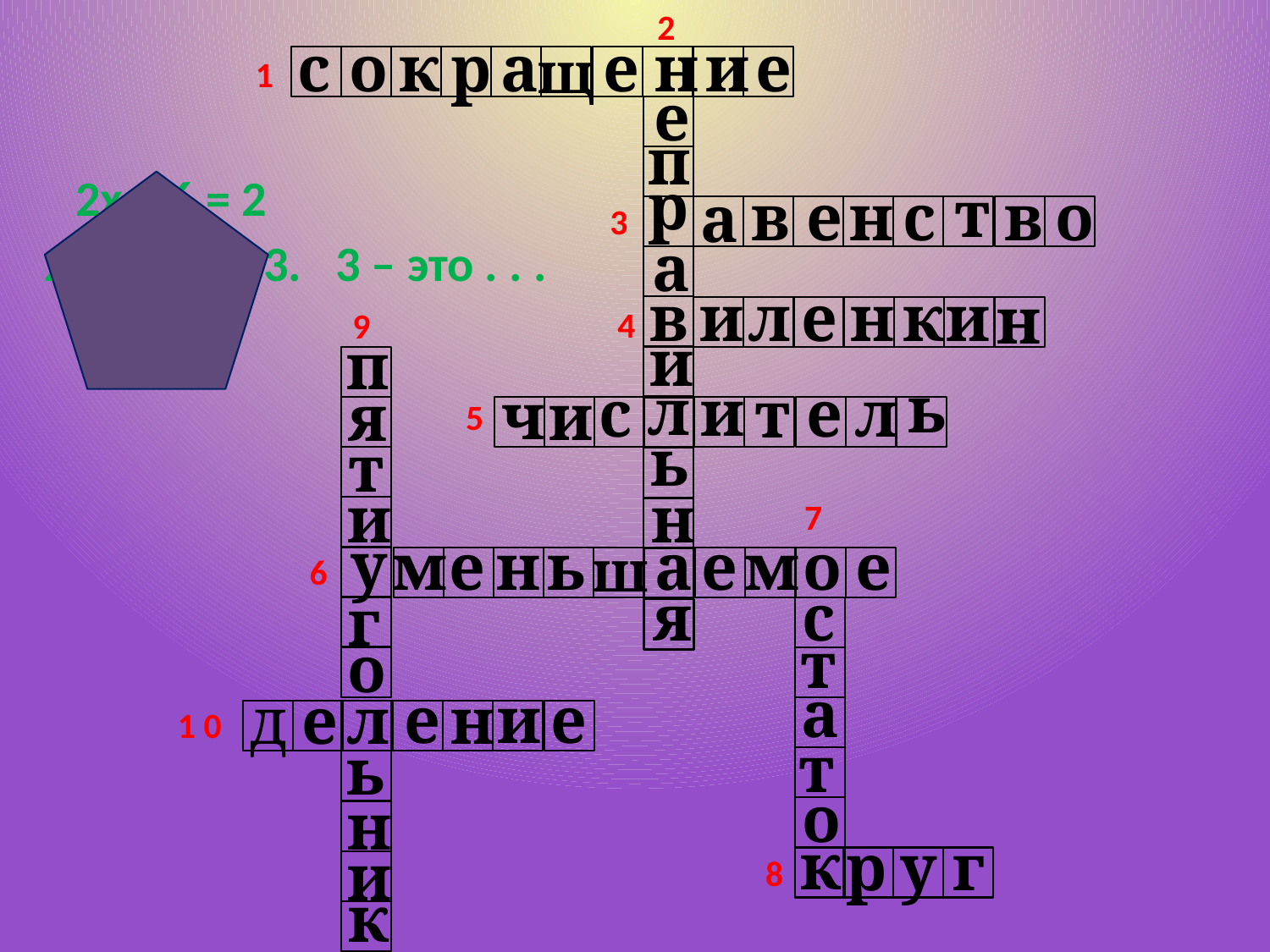

2
с
о
к
р
а
е
н
и
е
щ
1

е

п

р
2x – 6 = 2
т
е
в
н
с
в
о

а
3

а
23= 4 ∙ 5 + 3.   3 – это . . .

и
н
л
в
и
е
к
н
4

9
и
п

ь
л
и
л
е
с
т
ч
и
я
5

ь
т

и
н
7

у
м
е
н
ь
а
е
м
о
е
ш
6

с
я
г

т
о

а
е
и
е
н
е
д
л

1 0

т
ь

о
н

к
у
г
р
и
8

к